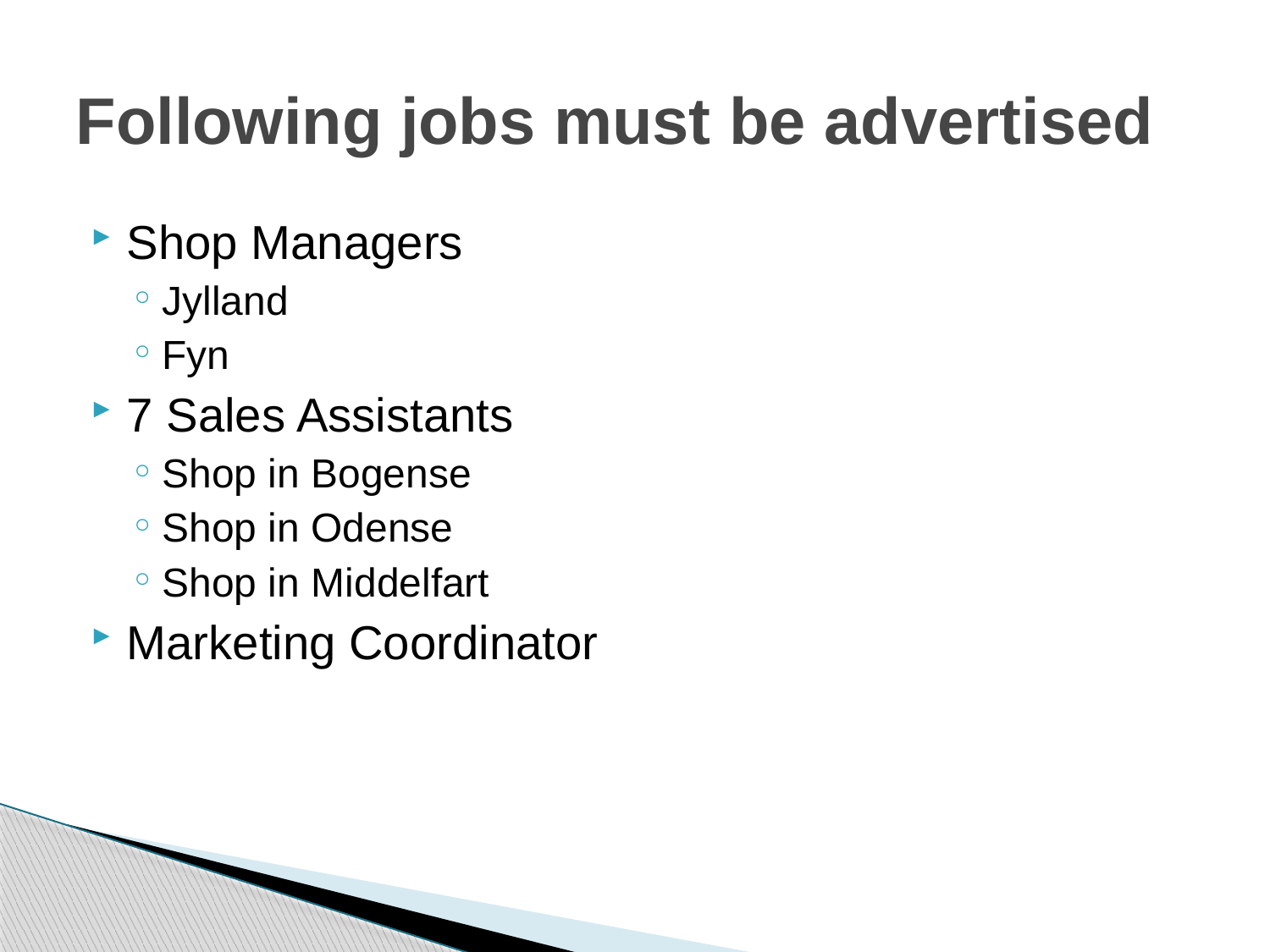

# Following jobs must be advertised
Shop Managers
Jylland
Fyn
7 Sales Assistants
Shop in Bogense
Shop in Odense
Shop in Middelfart
Marketing Coordinator